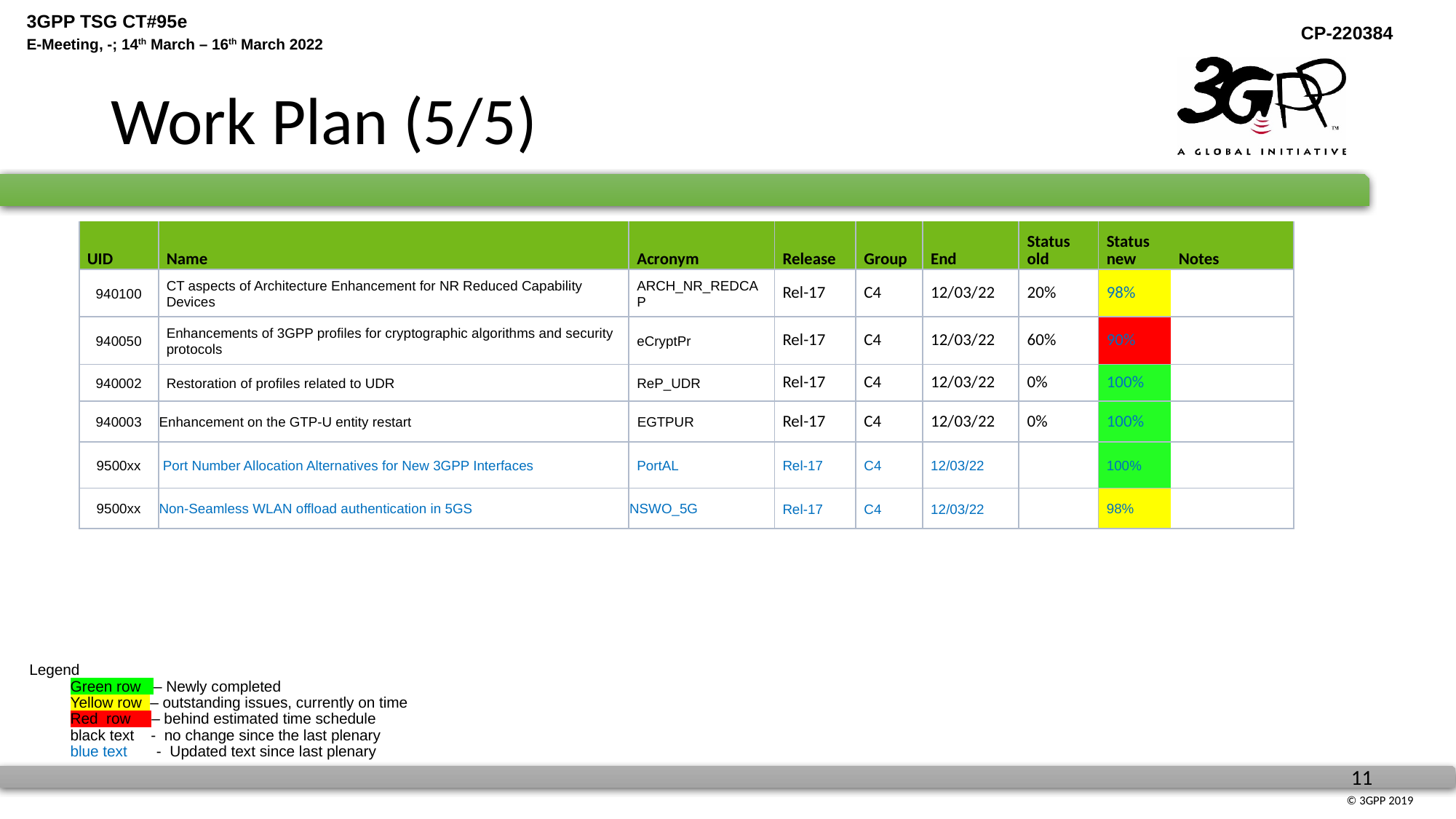

# Work Plan (5/5)
| UID | Name | Acronym | Release | Group | End | Status old | Status new | Notes |
| --- | --- | --- | --- | --- | --- | --- | --- | --- |
| 940100 | CT aspects of Architecture Enhancement for NR Reduced Capability Devices | ARCH\_NR\_REDCAP | Rel-17 | C4 | 12/03/22 | 20% | 98% |  |
| 940050 | Enhancements of 3GPP profiles for cryptographic algorithms and security protocols | eCryptPr | Rel-17 | C4 | 12/03/22 | 60% | 90% |  |
| 940002 | Restoration of profiles related to UDR | ReP\_UDR | Rel-17 | C4 | 12/03/22 | 0% | 100% |  |
| 940003 | Enhancement on the GTP-U entity restart | EGTPUR | Rel-17 | C4 | 12/03/22 | 0% | 100% |  |
| 9500xx | Port Number Allocation Alternatives for New 3GPP Interfaces | PortAL | Rel-17 | C4 | 12/03/22 |  | 100% |  |
| 9500xx | Non-Seamless WLAN offload authentication in 5GS | NSWO\_5G | Rel-17 | C4 | 12/03/22 |  | 98% |  |
Legend
Green row   – Newly completed
	Yellow row  – outstanding issues, currently on time
Red  row     – behind estimated time schedule
	black text    -  no change since the last plenary
	blue text       -  Updated text since last plenary